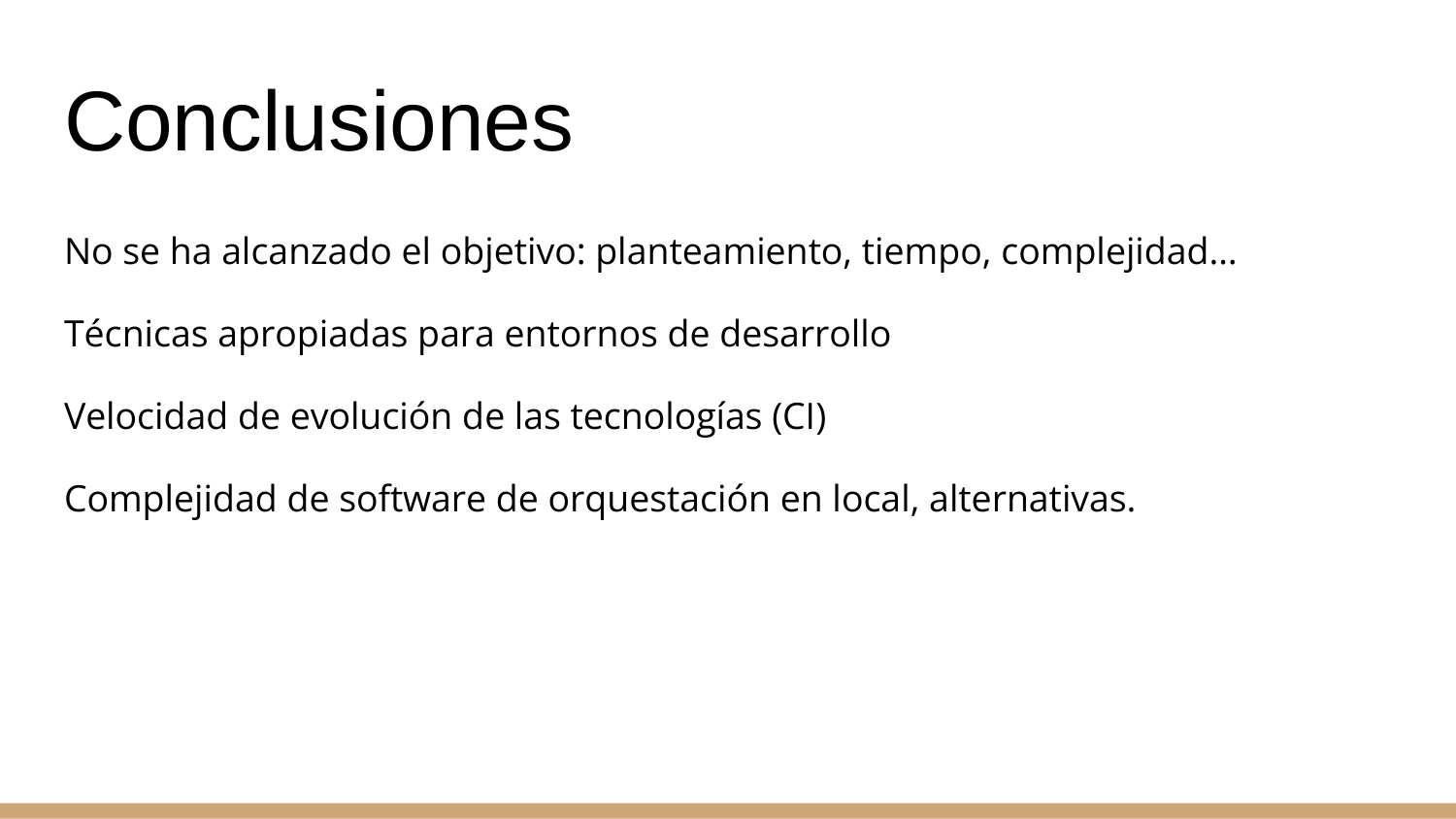

# Conclusiones
No se ha alcanzado el objetivo: planteamiento, tiempo, complejidad…
Técnicas apropiadas para entornos de desarrollo
Velocidad de evolución de las tecnologías (CI)
Complejidad de software de orquestación en local, alternativas.